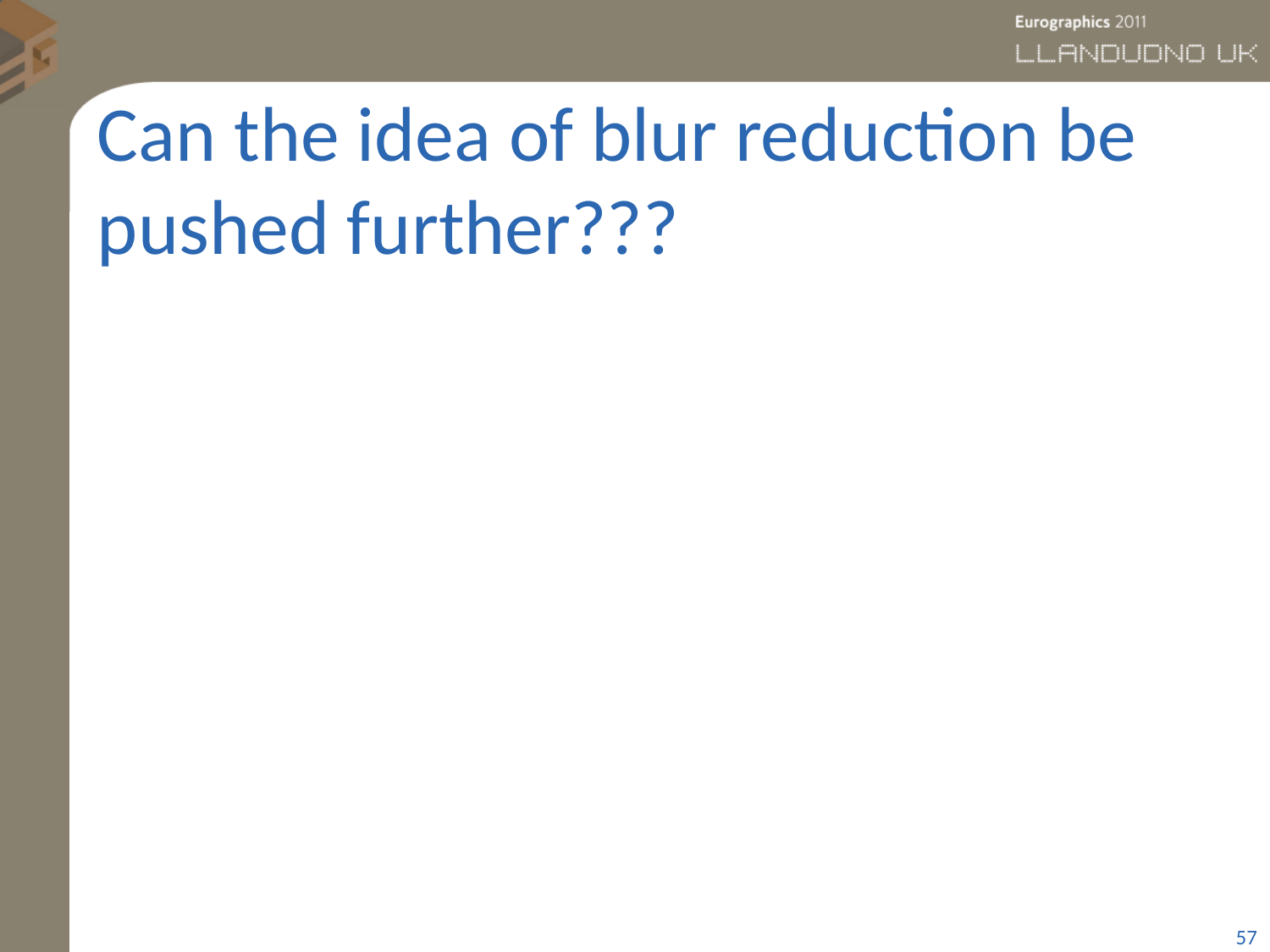

# Can the idea of blur reduction be pushed further???

57